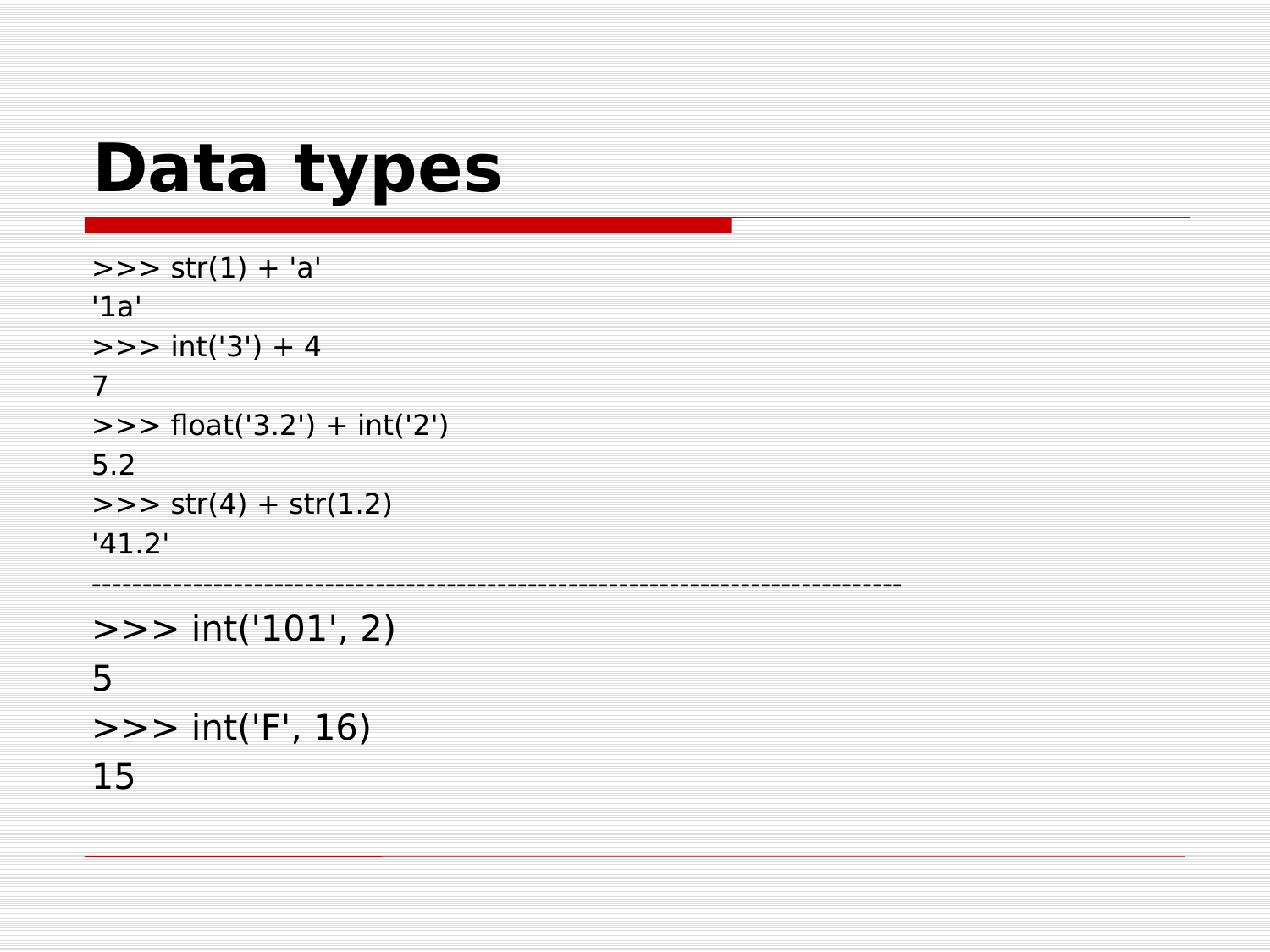

Data types
>>> str(1) + 'a'
'1a'
>>> int('3') + 4
7
>>> float('3.2') + int('2')
5.2
>>> str(4) + str(1.2)
'41.2'
--------------------------------------------------------------------------------
>>> int('101', 2)
5
>>> int('F', 16)
15